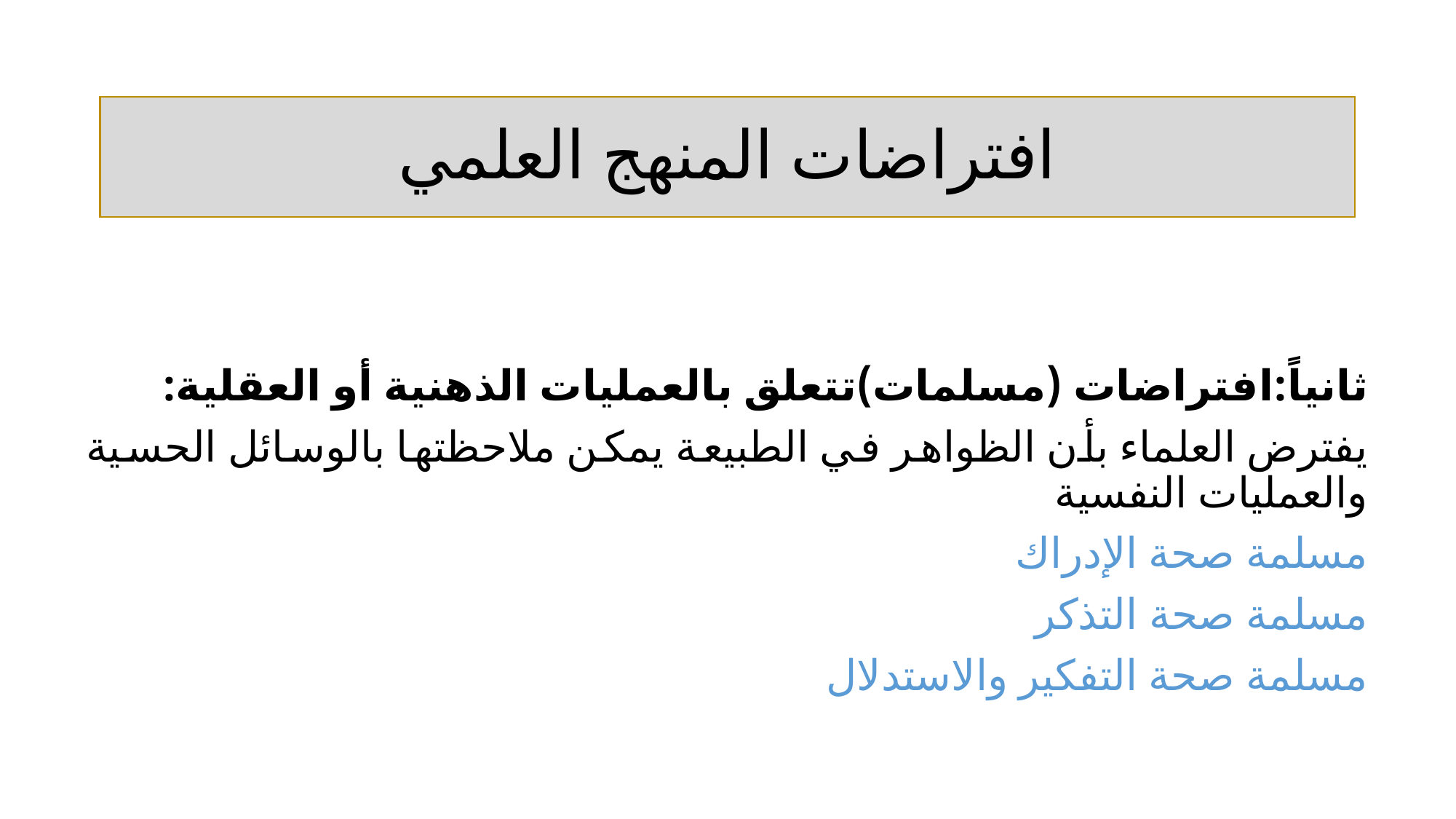

# افتراضات المنهج العلمي

ثانياً:افتراضات (مسلمات)تتعلق بالعمليات الذهنية أو العقلية:
يفترض العلماء بأن الظواهر في الطبيعة يمكن ملاحظتها بالوسائل الحسية والعمليات النفسية
مسلمة صحة الإدراك
مسلمة صحة التذكر
مسلمة صحة التفكير والاستدلال